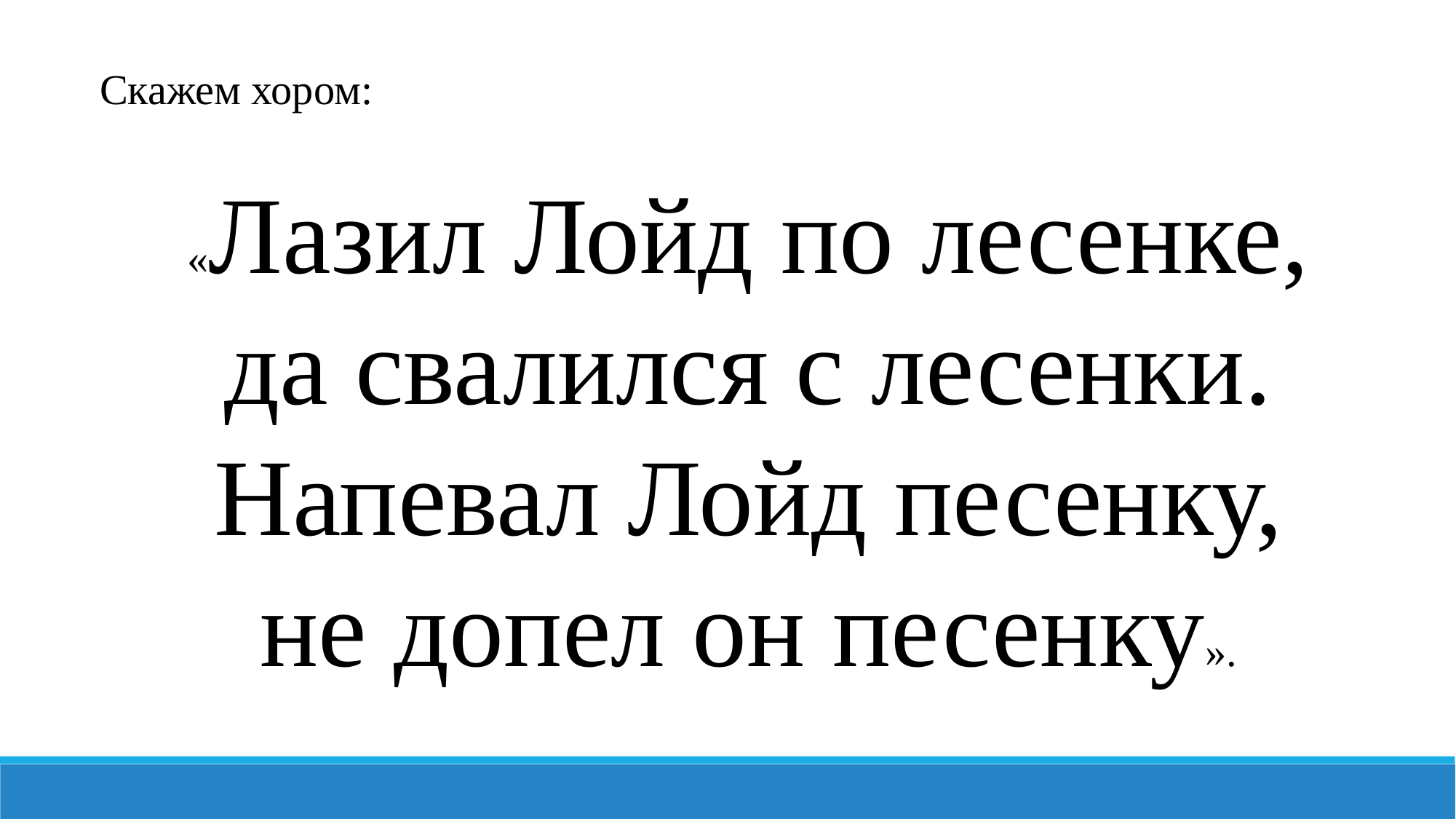

Скажем хором:

«Лазил Лойд по лесенке,
да свалился с лесенки.
Напевал Лойд песенку,
не допел он песенку».